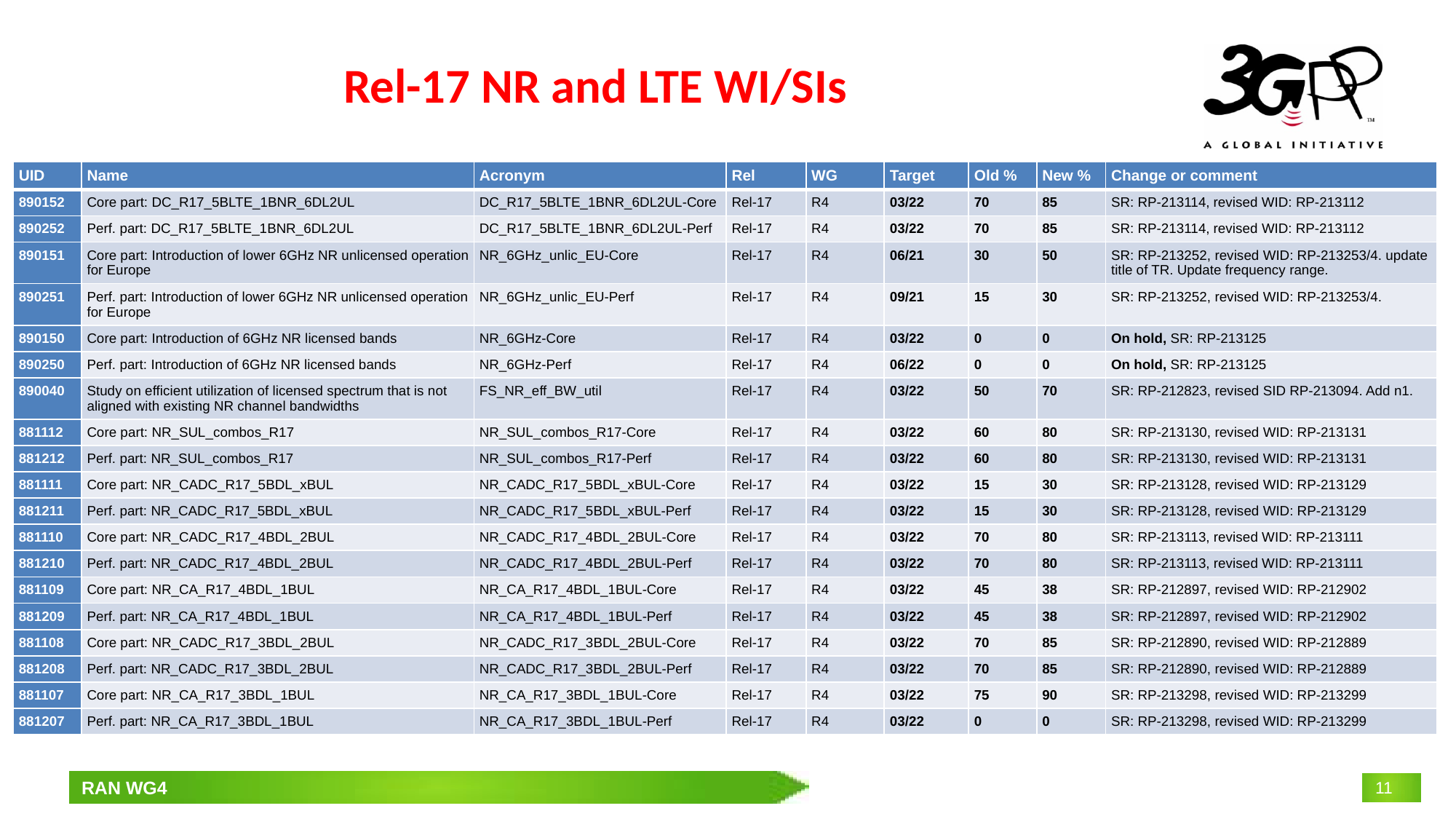

# Rel-17 NR and LTE WI/SIs
| UID | Name | Acronym | Rel | WG | Target | Old % | New % | Change or comment |
| --- | --- | --- | --- | --- | --- | --- | --- | --- |
| 890152 | Core part: DC\_R17\_5BLTE\_1BNR\_6DL2UL | DC\_R17\_5BLTE\_1BNR\_6DL2UL-Core | Rel-17 | R4 | 03/22 | 70 | 85 | SR: RP-213114, revised WID: RP-213112 |
| 890252 | Perf. part: DC\_R17\_5BLTE\_1BNR\_6DL2UL | DC\_R17\_5BLTE\_1BNR\_6DL2UL-Perf | Rel-17 | R4 | 03/22 | 70 | 85 | SR: RP-213114, revised WID: RP-213112 |
| 890151 | Core part: Introduction of lower 6GHz NR unlicensed operation for Europe | NR\_6GHz\_unlic\_EU-Core | Rel-17 | R4 | 06/21 | 30 | 50 | SR: RP-213252, revised WID: RP-213253/4. update title of TR. Update frequency range. |
| 890251 | Perf. part: Introduction of lower 6GHz NR unlicensed operation for Europe | NR\_6GHz\_unlic\_EU-Perf | Rel-17 | R4 | 09/21 | 15 | 30 | SR: RP-213252, revised WID: RP-213253/4. |
| 890150 | Core part: Introduction of 6GHz NR licensed bands | NR\_6GHz-Core | Rel-17 | R4 | 03/22 | 0 | 0 | On hold, SR: RP-213125 |
| 890250 | Perf. part: Introduction of 6GHz NR licensed bands | NR\_6GHz-Perf | Rel-17 | R4 | 06/22 | 0 | 0 | On hold, SR: RP-213125 |
| 890040 | Study on efficient utilization of licensed spectrum that is not aligned with existing NR channel bandwidths | FS\_NR\_eff\_BW\_util | Rel-17 | R4 | 03/22 | 50 | 70 | SR: RP-212823, revised SID RP-213094. Add n1. |
| 881112 | Core part: NR\_SUL\_combos\_R17 | NR\_SUL\_combos\_R17-Core | Rel-17 | R4 | 03/22 | 60 | 80 | SR: RP-213130, revised WID: RP-213131 |
| 881212 | Perf. part: NR\_SUL\_combos\_R17 | NR\_SUL\_combos\_R17-Perf | Rel-17 | R4 | 03/22 | 60 | 80 | SR: RP-213130, revised WID: RP-213131 |
| 881111 | Core part: NR\_CADC\_R17\_5BDL\_xBUL | NR\_CADC\_R17\_5BDL\_xBUL-Core | Rel-17 | R4 | 03/22 | 15 | 30 | SR: RP-213128, revised WID: RP-213129 |
| 881211 | Perf. part: NR\_CADC\_R17\_5BDL\_xBUL | NR\_CADC\_R17\_5BDL\_xBUL-Perf | Rel-17 | R4 | 03/22 | 15 | 30 | SR: RP-213128, revised WID: RP-213129 |
| 881110 | Core part: NR\_CADC\_R17\_4BDL\_2BUL | NR\_CADC\_R17\_4BDL\_2BUL-Core | Rel-17 | R4 | 03/22 | 70 | 80 | SR: RP-213113, revised WID: RP-213111 |
| 881210 | Perf. part: NR\_CADC\_R17\_4BDL\_2BUL | NR\_CADC\_R17\_4BDL\_2BUL-Perf | Rel-17 | R4 | 03/22 | 70 | 80 | SR: RP-213113, revised WID: RP-213111 |
| 881109 | Core part: NR\_CA\_R17\_4BDL\_1BUL | NR\_CA\_R17\_4BDL\_1BUL-Core | Rel-17 | R4 | 03/22 | 45 | 38 | SR: RP-212897, revised WID: RP-212902 |
| 881209 | Perf. part: NR\_CA\_R17\_4BDL\_1BUL | NR\_CA\_R17\_4BDL\_1BUL-Perf | Rel-17 | R4 | 03/22 | 45 | 38 | SR: RP-212897, revised WID: RP-212902 |
| 881108 | Core part: NR\_CADC\_R17\_3BDL\_2BUL | NR\_CADC\_R17\_3BDL\_2BUL-Core | Rel-17 | R4 | 03/22 | 70 | 85 | SR: RP-212890, revised WID: RP-212889 |
| 881208 | Perf. part: NR\_CADC\_R17\_3BDL\_2BUL | NR\_CADC\_R17\_3BDL\_2BUL-Perf | Rel-17 | R4 | 03/22 | 70 | 85 | SR: RP-212890, revised WID: RP-212889 |
| 881107 | Core part: NR\_CA\_R17\_3BDL\_1BUL | NR\_CA\_R17\_3BDL\_1BUL-Core | Rel-17 | R4 | 03/22 | 75 | 90 | SR: RP-213298, revised WID: RP-213299 |
| 881207 | Perf. part: NR\_CA\_R17\_3BDL\_1BUL | NR\_CA\_R17\_3BDL\_1BUL-Perf | Rel-17 | R4 | 03/22 | 0 | 0 | SR: RP-213298, revised WID: RP-213299 |